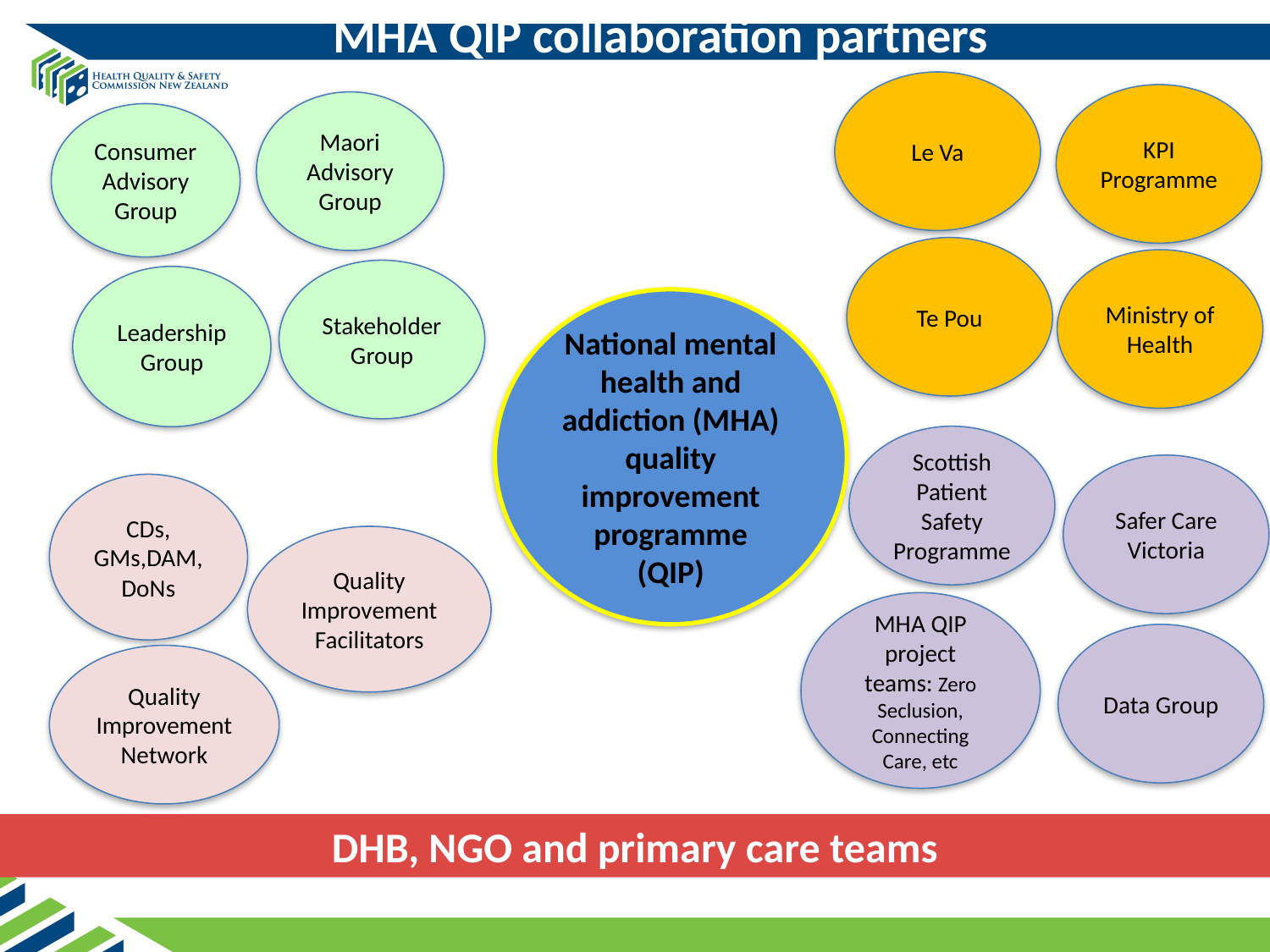

MHA QIP collaboration partners
Le Va
KPI Programme
Maori Advisory Group
Consumer Advisory Group
Te Pou
Ministry of Health
Stakeholder Group
Leadership Group
National mental health and addiction (MHA) quality improvement programme (QIP)
Scottish Patient Safety Programme
Safer Care Victoria
CDs, GMs,DAM, DoNs
Quality Improvement Facilitators
MHA QIP project teams: Zero Seclusion, Connecting Care, etc
Data Group
Quality Improvement Network
DHB, NGO and primary care teams